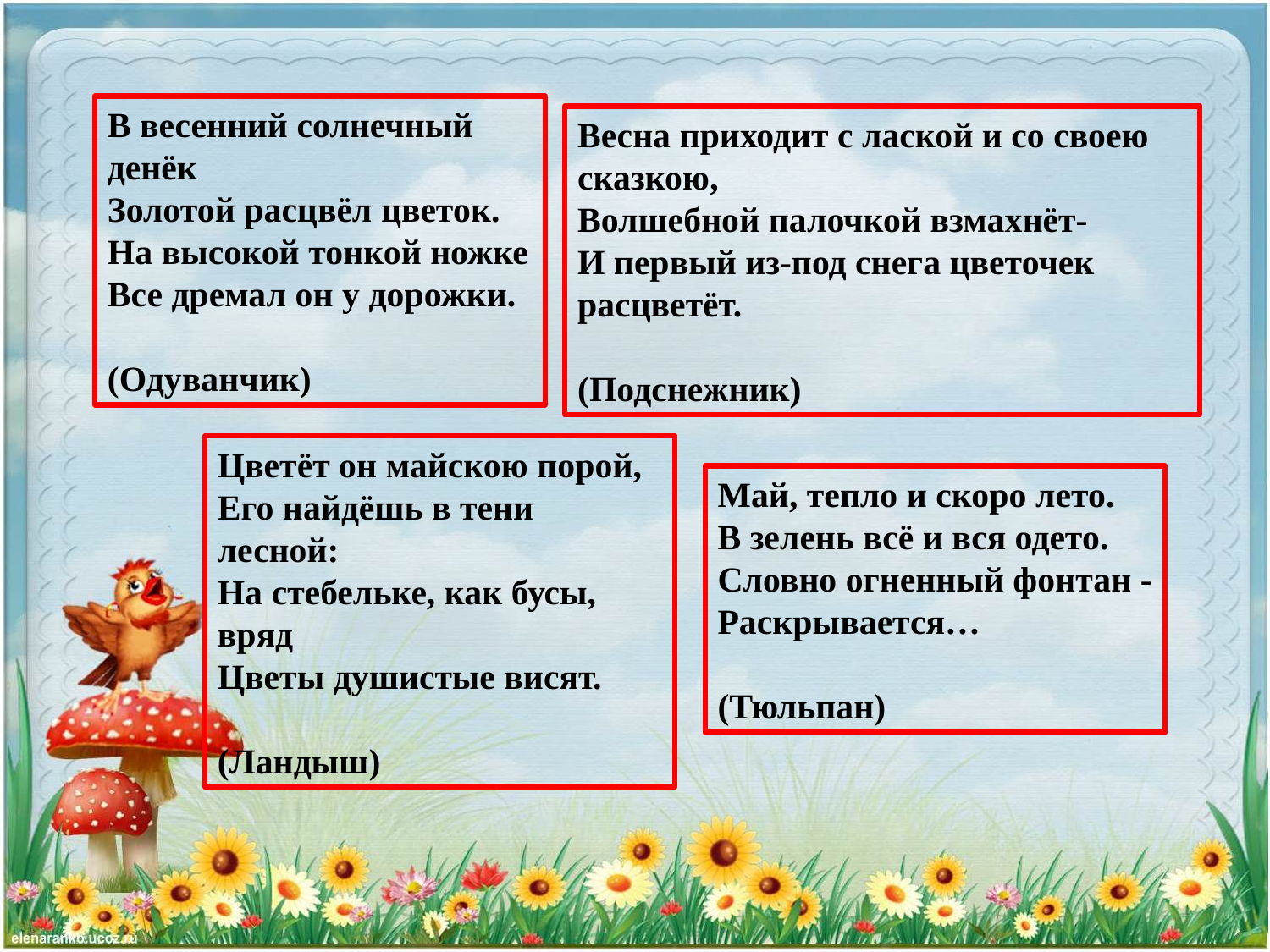

В весенний солнечный денёк
Золотой расцвёл цветок.
На высокой тонкой ножке
Все дремал он у дорожки.

(Одуванчик)
Весна приходит с лаской и со своею сказкою,
Волшебной палочкой взмахнёт-
И первый из-под снега цветочек расцветёт.

(Подснежник)
Цветёт он майскою порой,
Его найдёшь в тени лесной:
На стебельке, как бусы, вряд
Цветы душистые висят.

(Ландыш)
Май, тепло и скоро лето.
В зелень всё и вся одето.
Словно огненный фонтан - Раскрывается…

(Тюльпан)